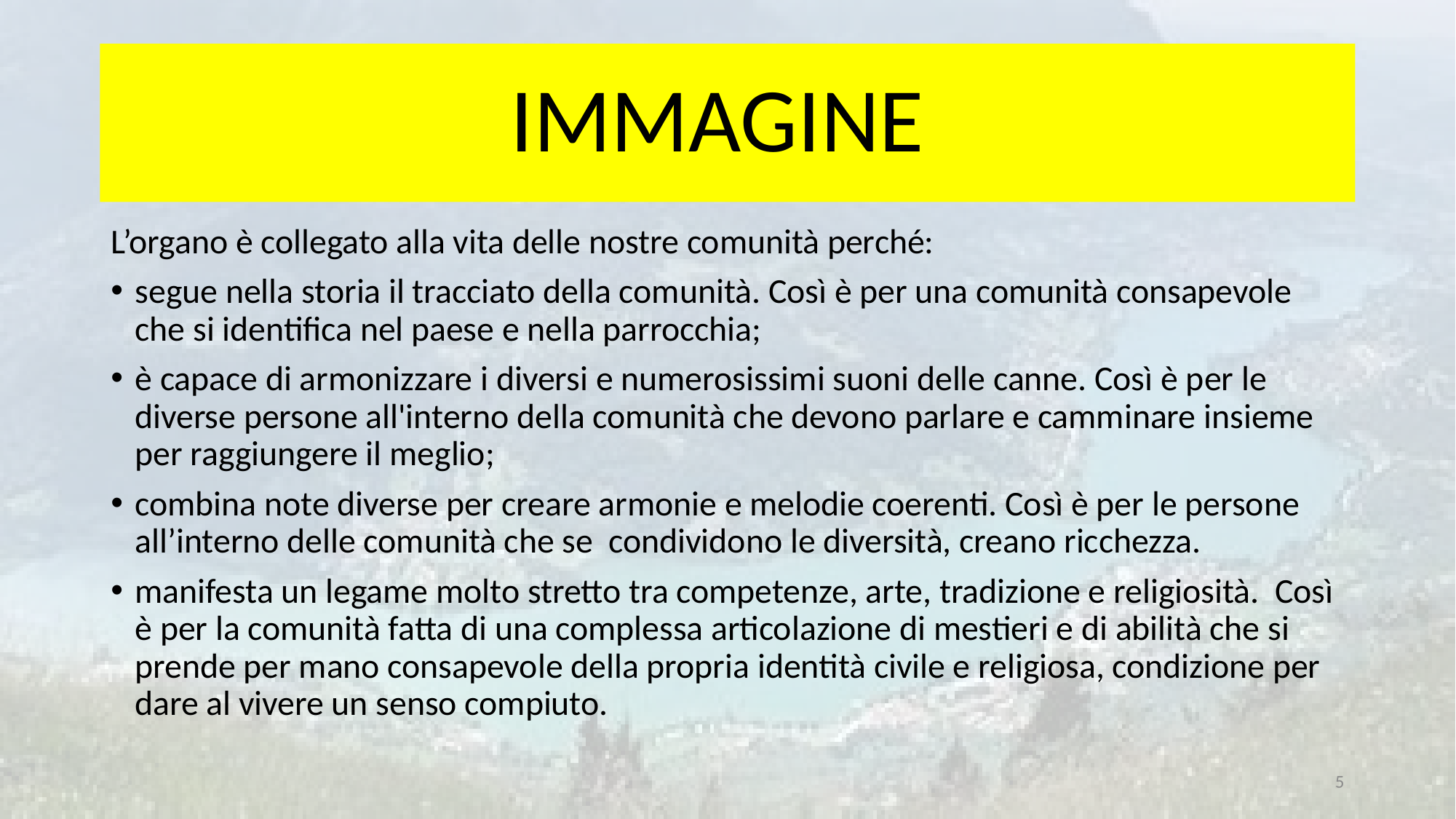

# IMMAGINE
L’organo è collegato alla vita delle nostre comunità perché:
segue nella storia il tracciato della comunità. Così è per una comunità consapevole che si identifica nel paese e nella parrocchia;
è capace di armonizzare i diversi e numerosissimi suoni delle canne. Così è per le diverse persone all'interno della comunità che devono parlare e camminare insieme per raggiungere il meglio;
combina note diverse per creare armonie e melodie coerenti. Così è per le persone all’interno delle comunità che se  condividono le diversità, creano ricchezza.
manifesta un legame molto stretto tra competenze, arte, tradizione e religiosità.  Così è per la comunità fatta di una complessa articolazione di mestieri e di abilità che si prende per mano consapevole della propria identità civile e religiosa, condizione per dare al vivere un senso compiuto.

5